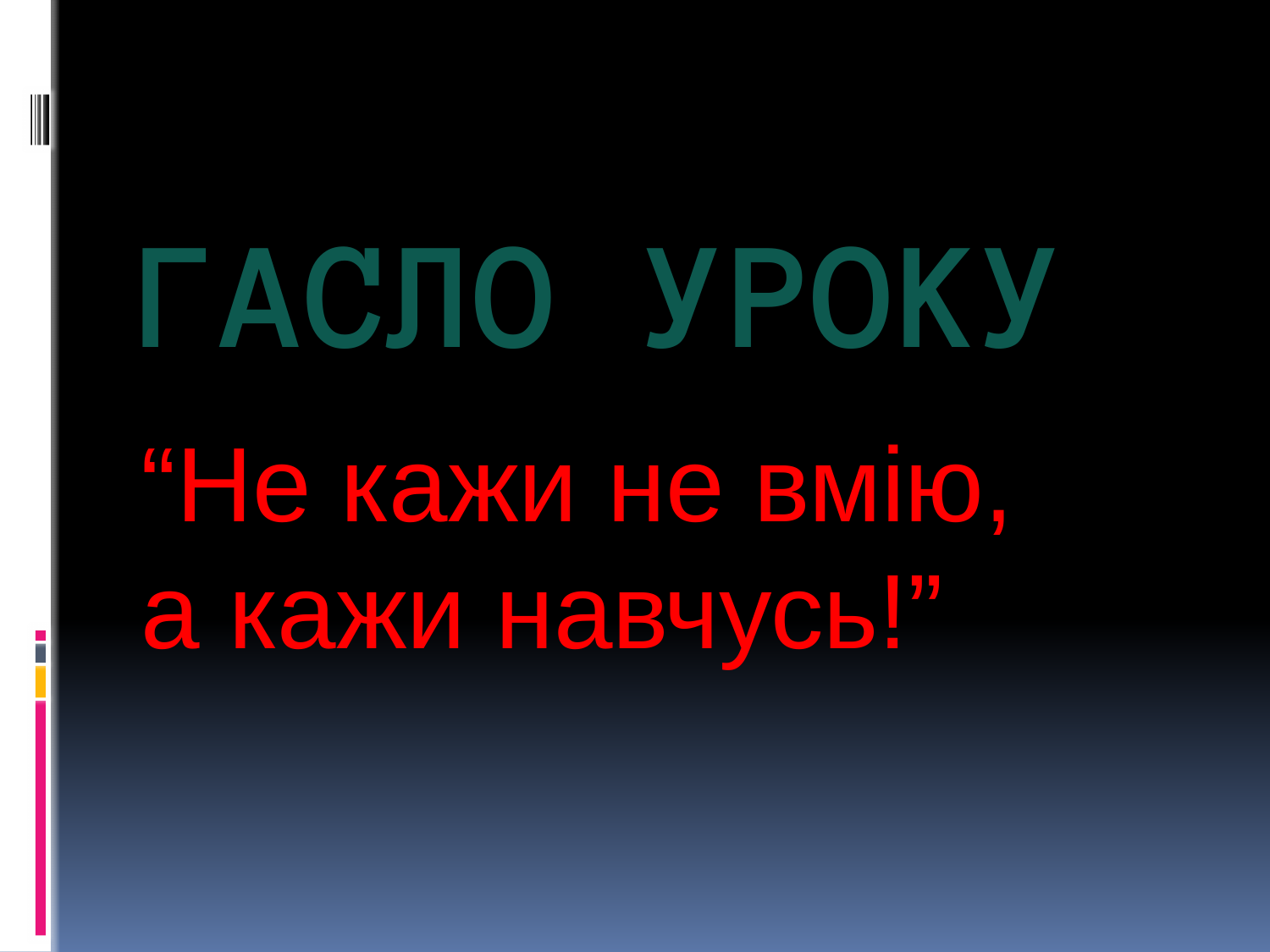

# ГАСЛО УРОКУ

“Не кажи не вмію,
а кажи навчусь!”